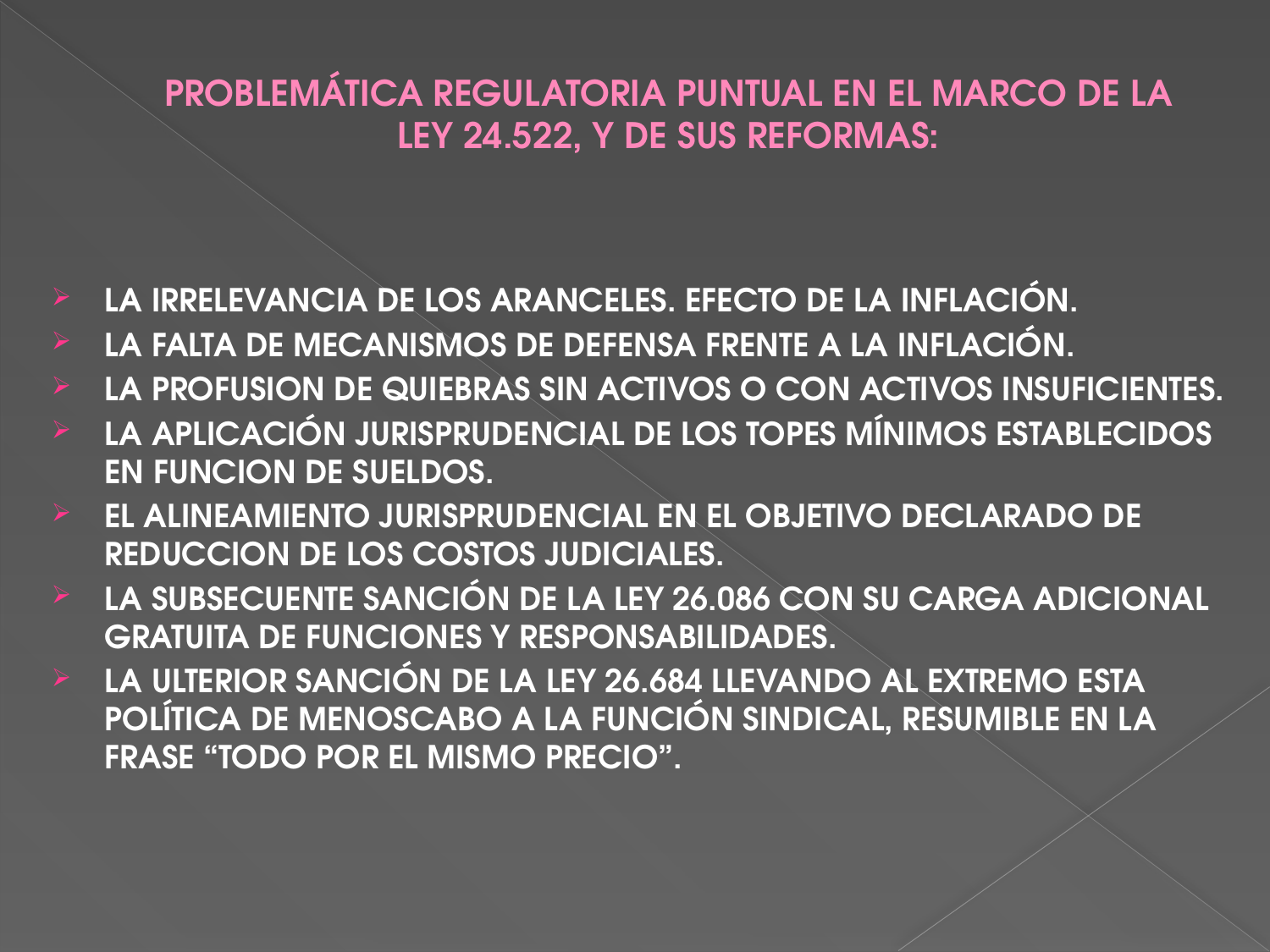

# PROBLEMÁTICA REGULATORIA PUNTUAL EN EL MARCO DE LA LEY 24.522, Y DE SUS REFORMAS:

LA IRRELEVANCIA DE LOS ARANCELES. EFECTO DE LA INFLACIÓN.
LA FALTA DE MECANISMOS DE DEFENSA FRENTE A LA INFLACIÓN.
LA PROFUSION DE QUIEBRAS SIN ACTIVOS O CON ACTIVOS INSUFICIENTES.
LA APLICACIÓN JURISPRUDENCIAL DE LOS TOPES MÍNIMOS ESTABLECIDOS EN FUNCION DE SUELDOS.
EL ALINEAMIENTO JURISPRUDENCIAL EN EL OBJETIVO DECLARADO DE REDUCCION DE LOS COSTOS JUDICIALES.
LA SUBSECUENTE SANCIÓN DE LA LEY 26.086 CON SU CARGA ADICIONAL GRATUITA DE FUNCIONES Y RESPONSABILIDADES.
LA ULTERIOR SANCIÓN DE LA LEY 26.684 LLEVANDO AL EXTREMO ESTA POLÍTICA DE MENOSCABO A LA FUNCIÓN SINDICAL, RESUMIBLE EN LA FRASE “TODO POR EL MISMO PRECIO”.